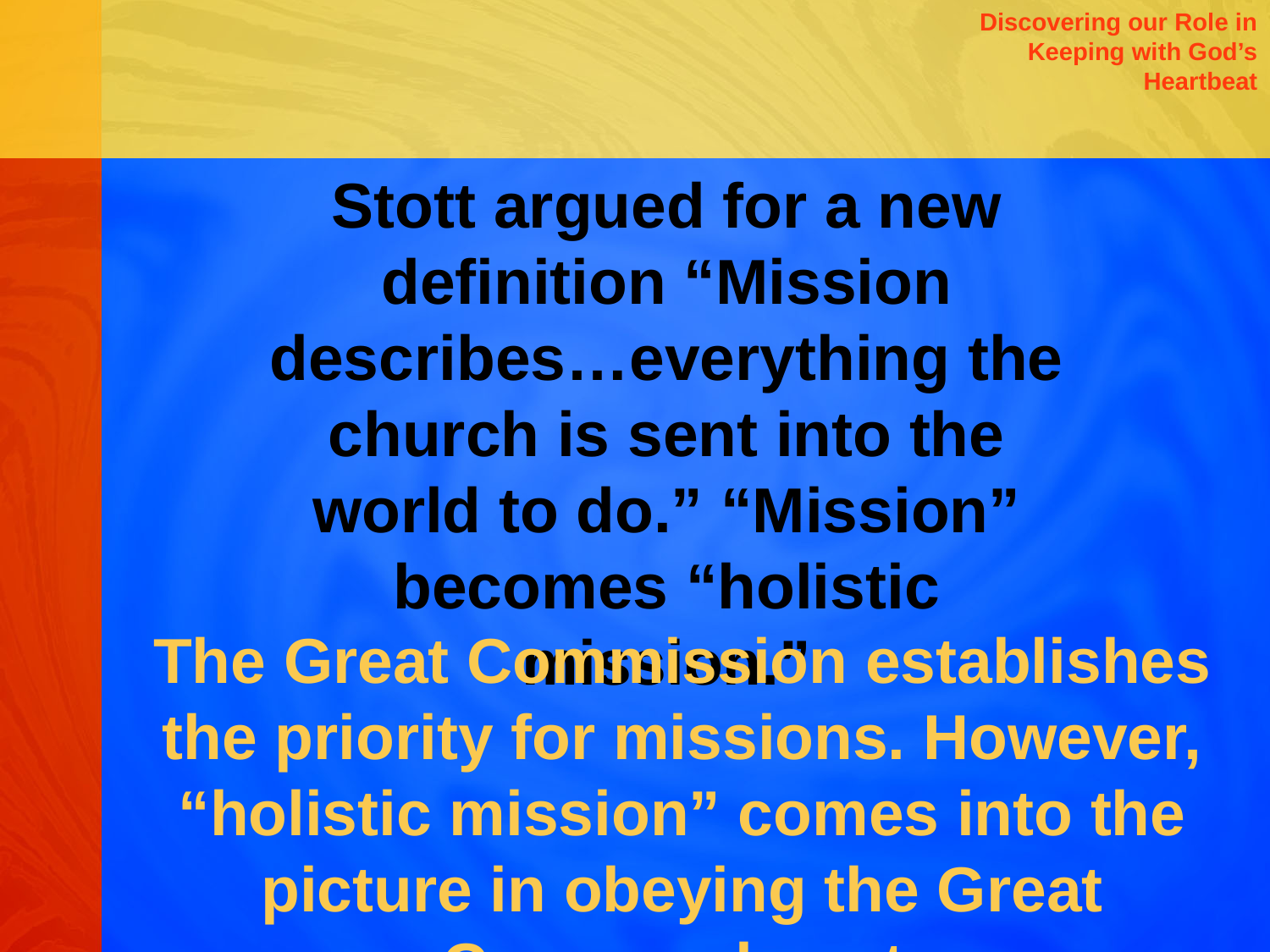

Discovering our Role in Keeping with God’s Heartbeat
Stott argued for a new definition “Mission describes…everything the church is sent into the world to do.” “Mission” becomes “holistic mission.”
The Great Commission establishes the priority for missions. However, “holistic mission” comes into the picture in obeying the Great Commandment.